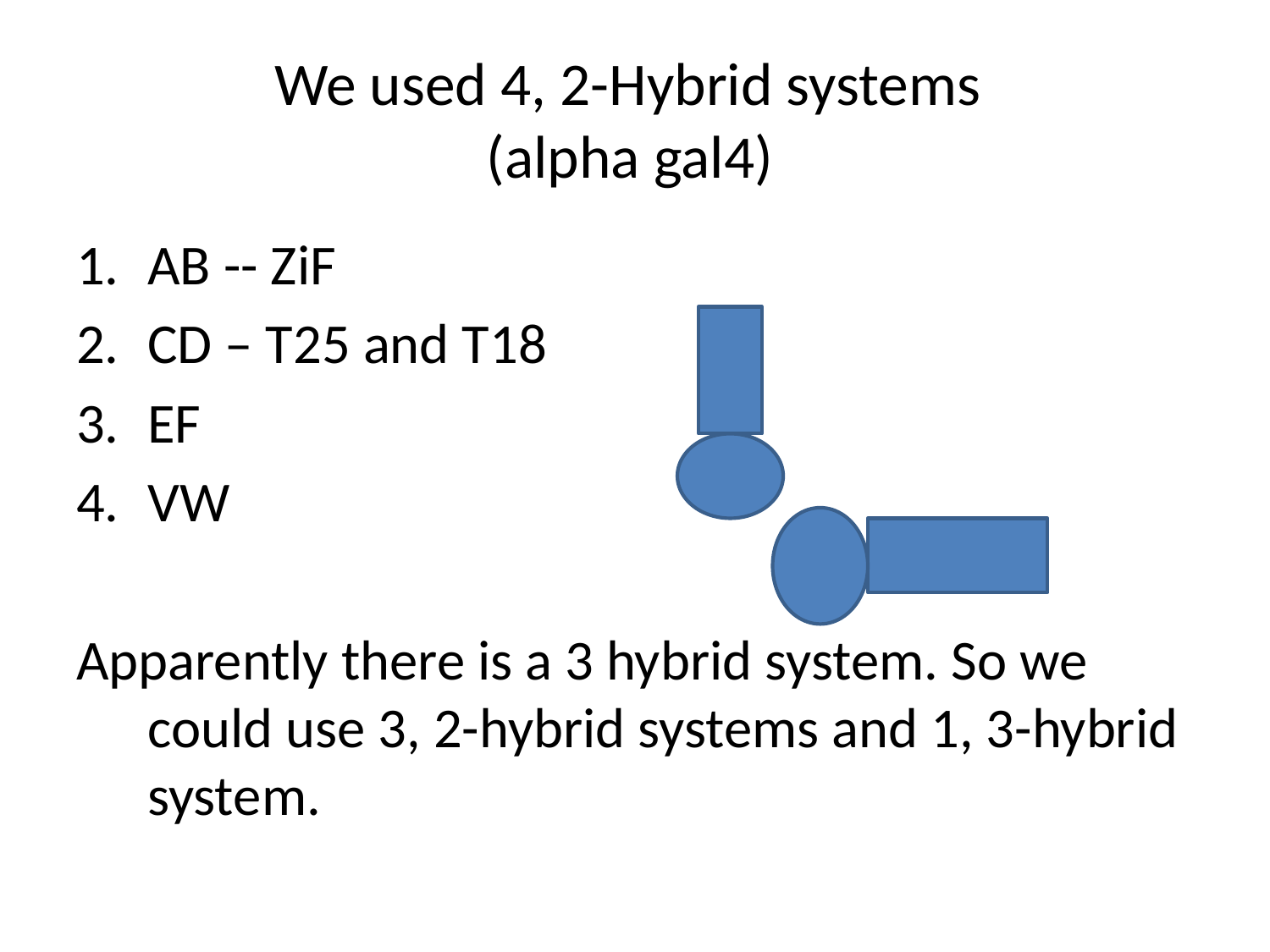

# We used 4, 2-Hybrid systems (alpha gal4)
AB -- ZiF
CD – T25 and T18
EF
VW

Apparently there is a 3 hybrid system. So we could use 3, 2-hybrid systems and 1, 3-hybrid system.